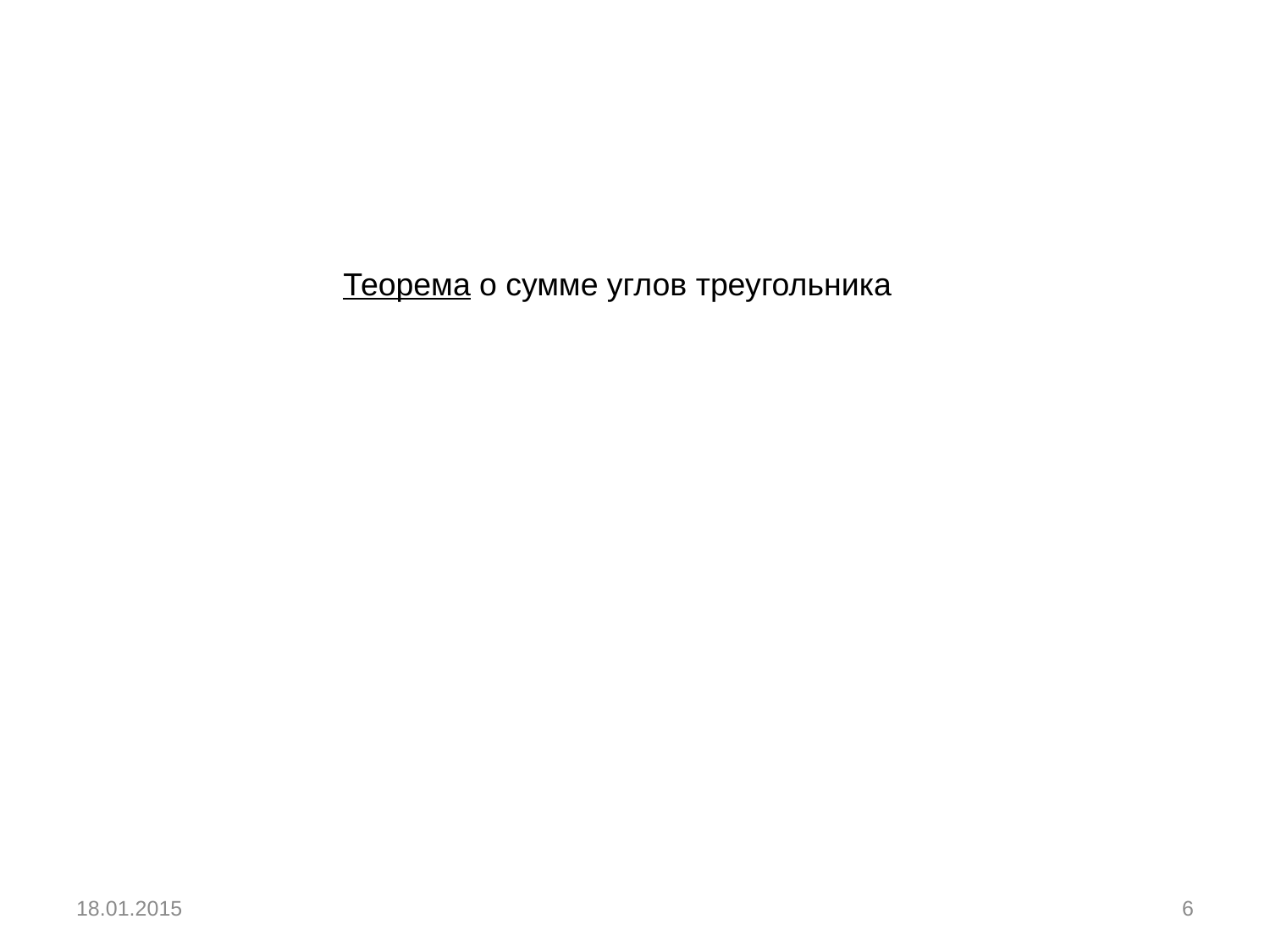

Теорема о сумме углов треугольника
18.01.2015
6